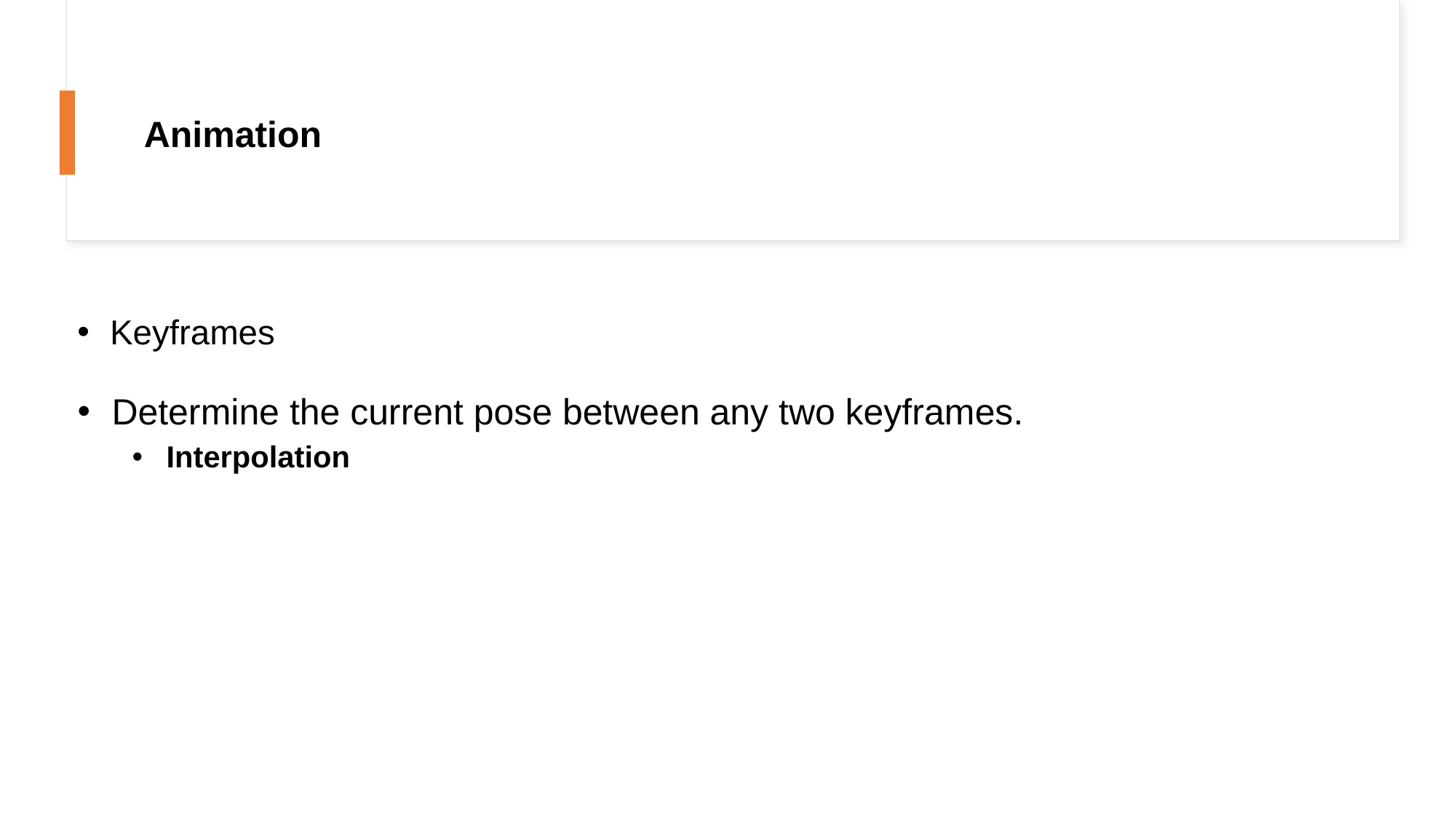

Animation

Keyframes
Determine the current pose between any two keyframes.
Interpolation